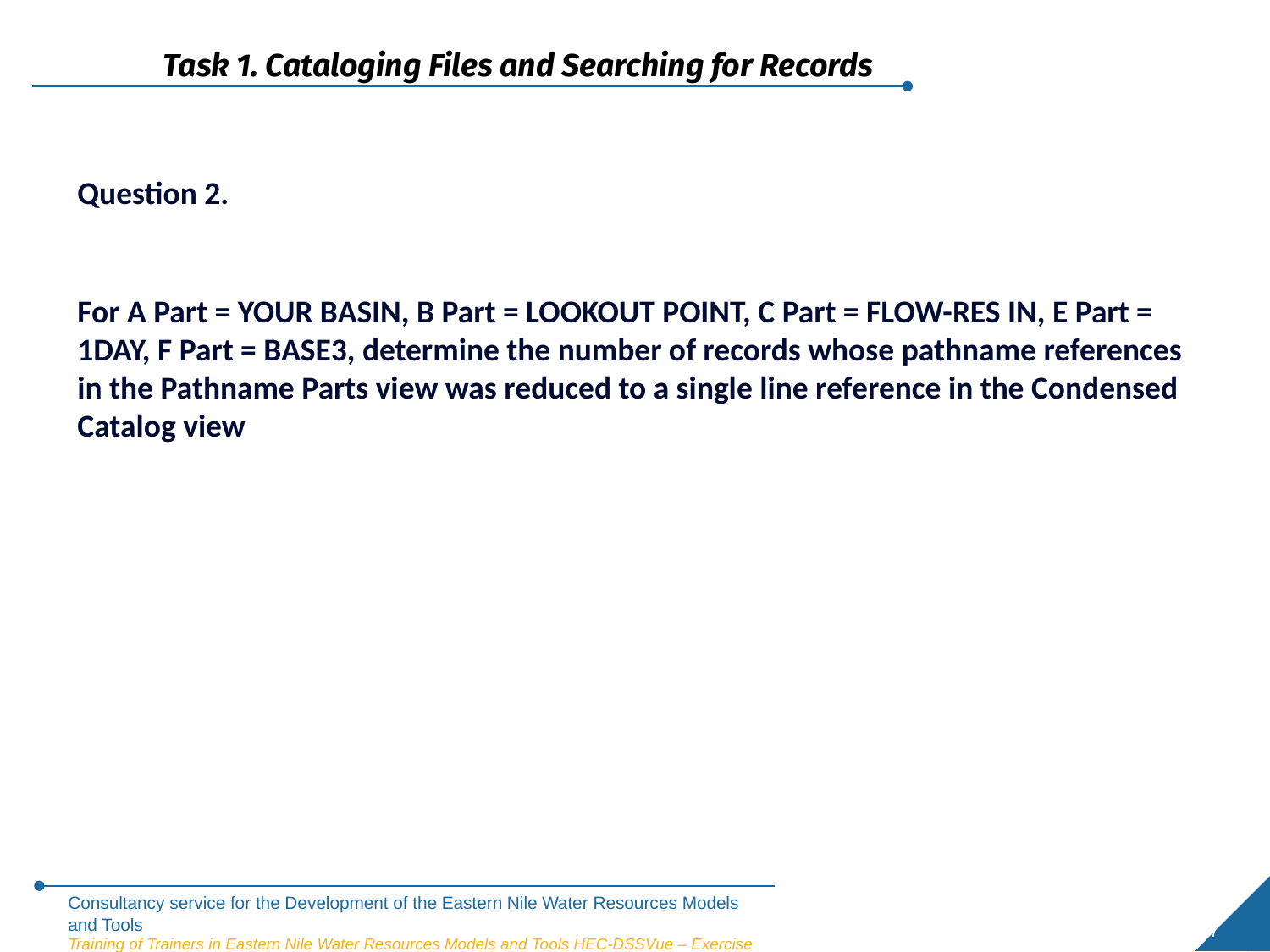

Task 1. Cataloging Files and Searching for Records
Question 2.

For A Part = YOUR BASIN, B Part = LOOKOUT POINT, C Part = FLOW-RES IN, E Part = 1DAY, F Part = BASE3, determine the number of records whose pathname references in the Pathname Parts view was reduced to a single line reference in the Condensed Catalog view